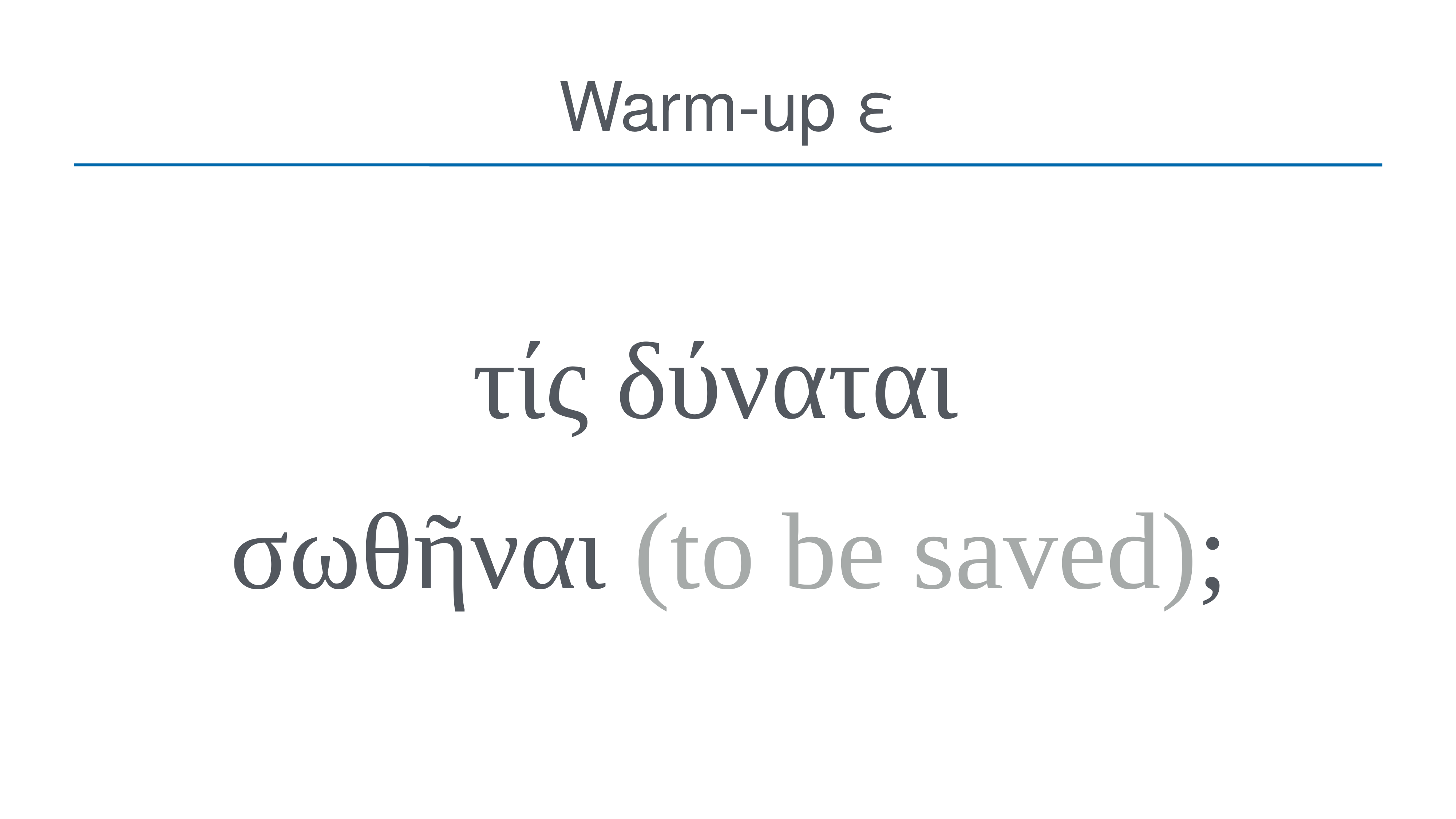

# Warm-up ε
τίς δύναται
σωθῆναι (to be saved);